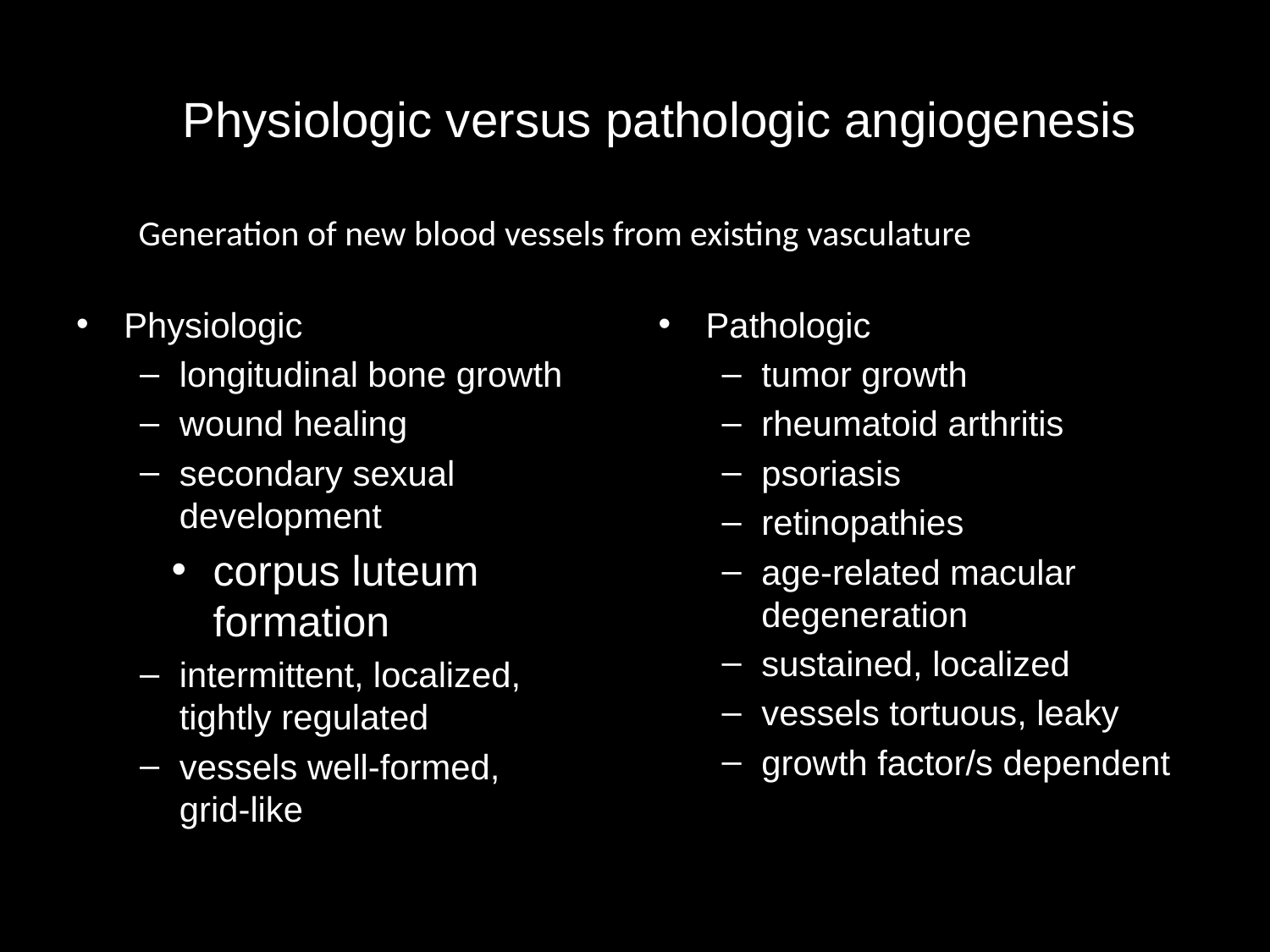

# Physiologic versus pathologic angiogenesis
Generation of new blood vessels from existing vasculature
Physiologic
longitudinal bone growth
wound healing
secondary sexual development
corpus luteum formation
intermittent, localized, tightly regulated
vessels well-formed,
grid-like
Pathologic
tumor growth
rheumatoid arthritis
psoriasis
retinopathies
age-related macular degeneration
sustained, localized
vessels tortuous, leaky
growth factor/s dependent